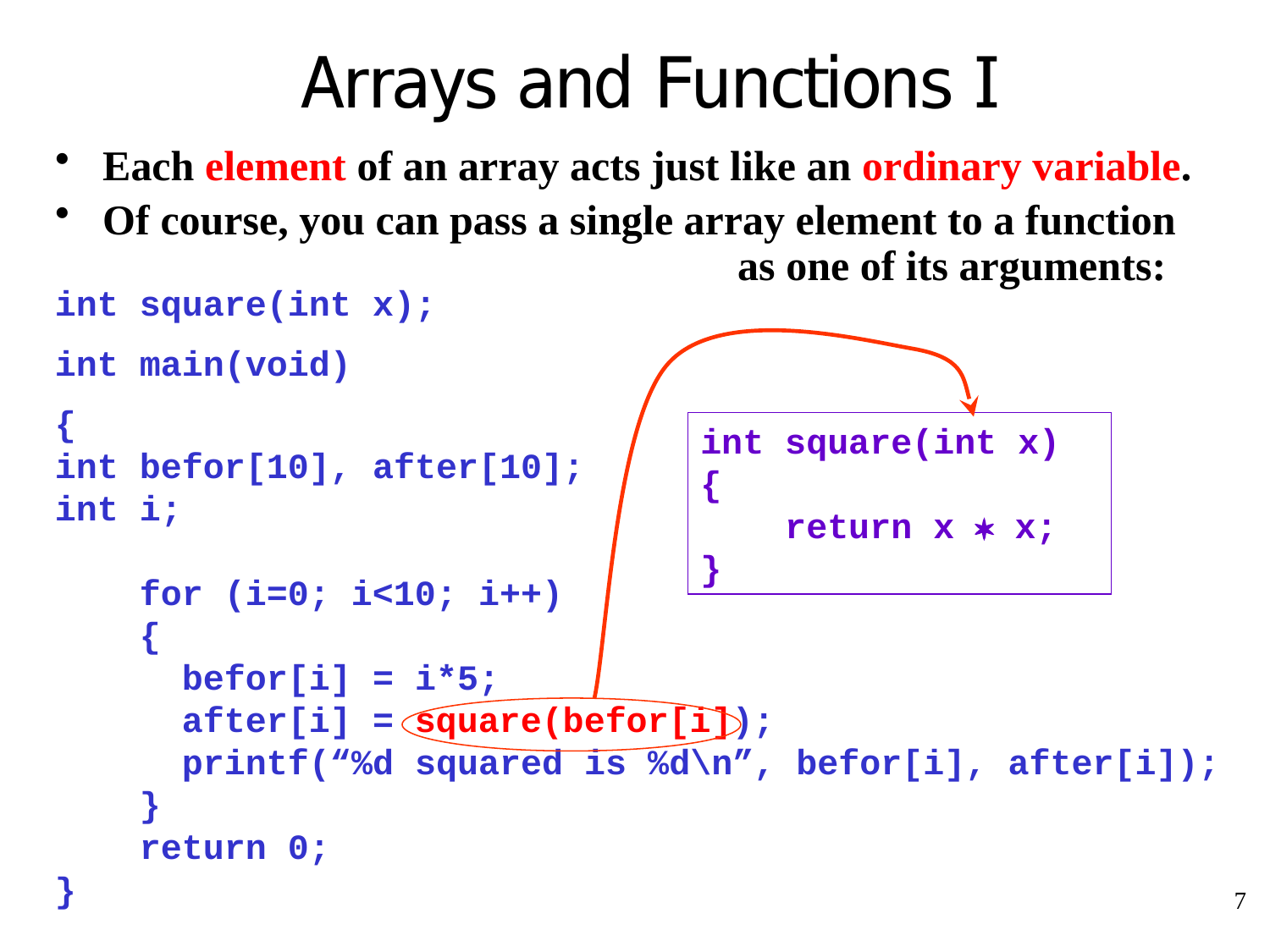

# Arrays and Functions I
Each element of an array acts just like an ordinary variable.
Of course, you can pass a single array element to a function
					as one of its arguments:
int square(int x);
int main(void)
{
int befor[10], after[10];
int i;

    for (i=0; i<10; i++)
    {
      befor[i] = i*5;
      after[i] = square(befor[i]);
      printf(“%d squared is %d\n”, befor[i], after[i]);
    }
    return 0;
}

int square(int x)
{
    return x ∗ x;
}

7